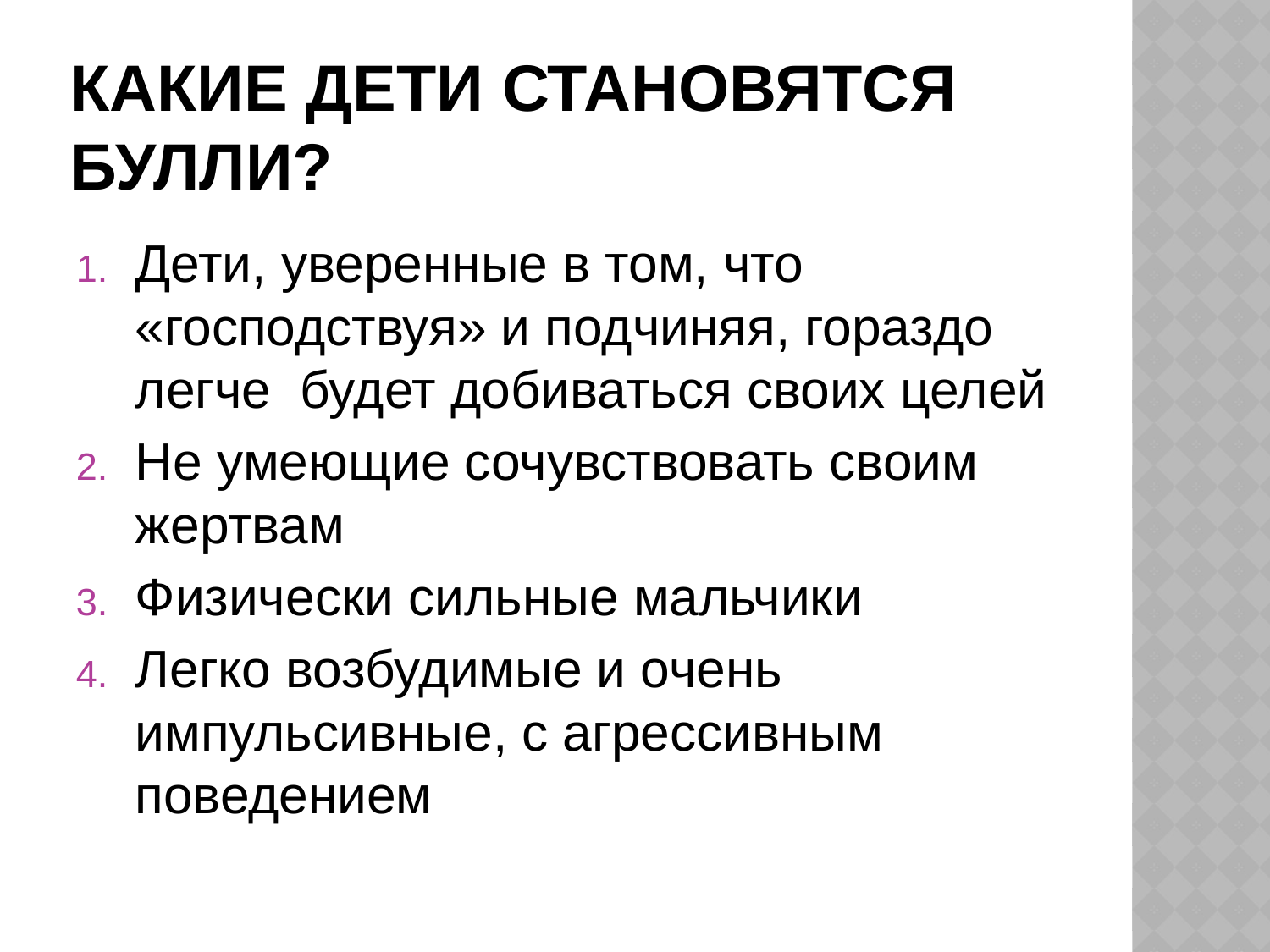

# Какие дети становятся булли?
Дети, уверенные в том, что «господствуя» и подчиняя, гораздо легче  будет добиваться своих целей
Не умеющие сочувствовать своим жертвам
Физически сильные мальчики
Легко возбудимые и очень импульсивные, с агрессивным поведением